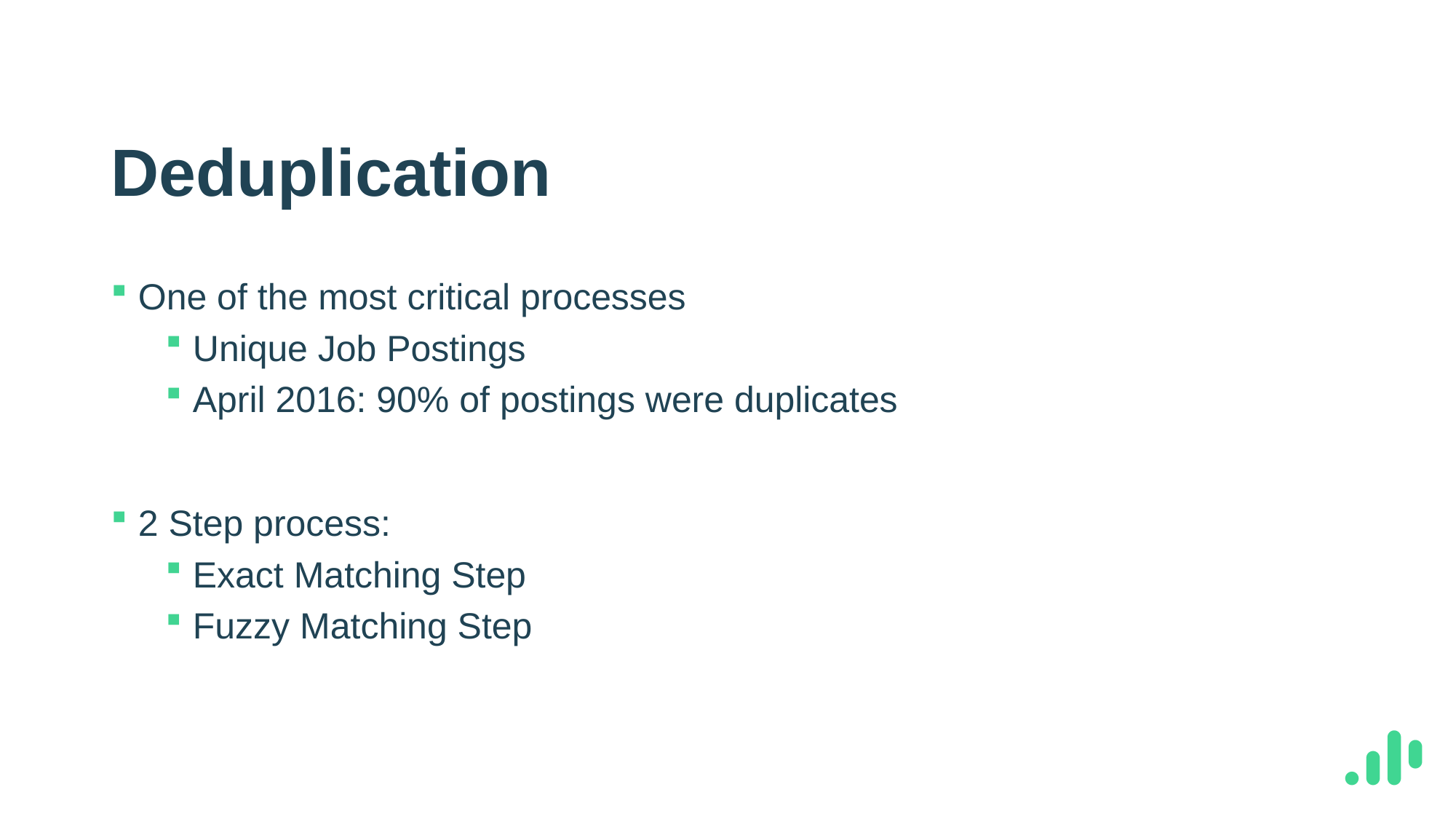

# Deduplication
One of the most critical processes
Unique Job Postings
April 2016: 90% of postings were duplicates

2 Step process:
Exact Matching Step
Fuzzy Matching Step